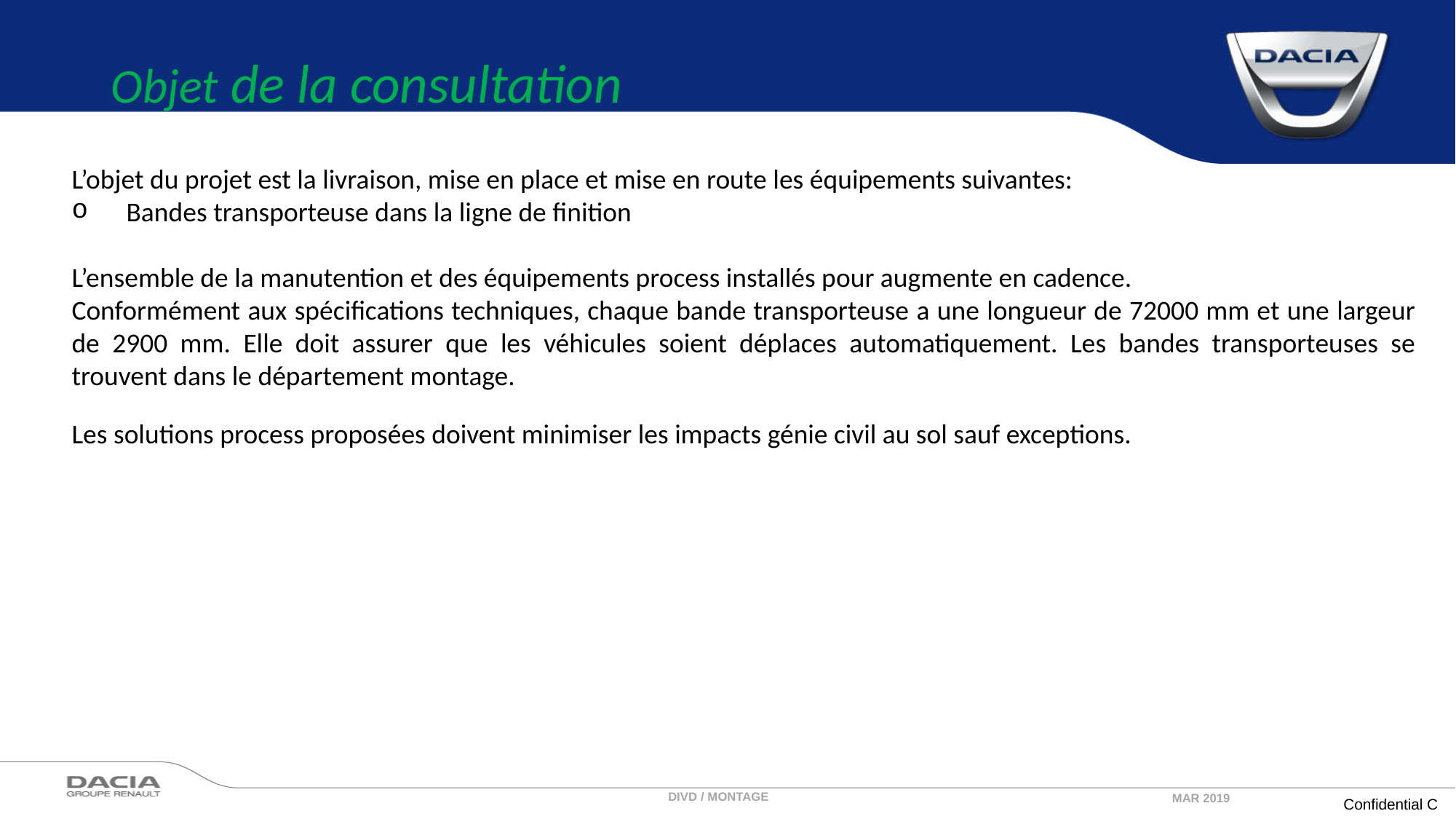

# Objet de la consultation
L’objet du projet est la livraison, mise en place et mise en route les équipements suivantes:
Bandes transporteuse dans la ligne de finition

L’ensemble de la manutention et des équipements process installés pour augmente en cadence.
Conformément aux spécifications techniques, chaque bande transporteuse a une longueur de 72000 mm et une largeur de 2900 mm. Elle doit assurer que les véhicules soient déplaces automatiquement. Les bandes transporteuses se trouvent dans le département montage.

Les solutions process proposées doivent minimiser les impacts génie civil au sol sauf exceptions.